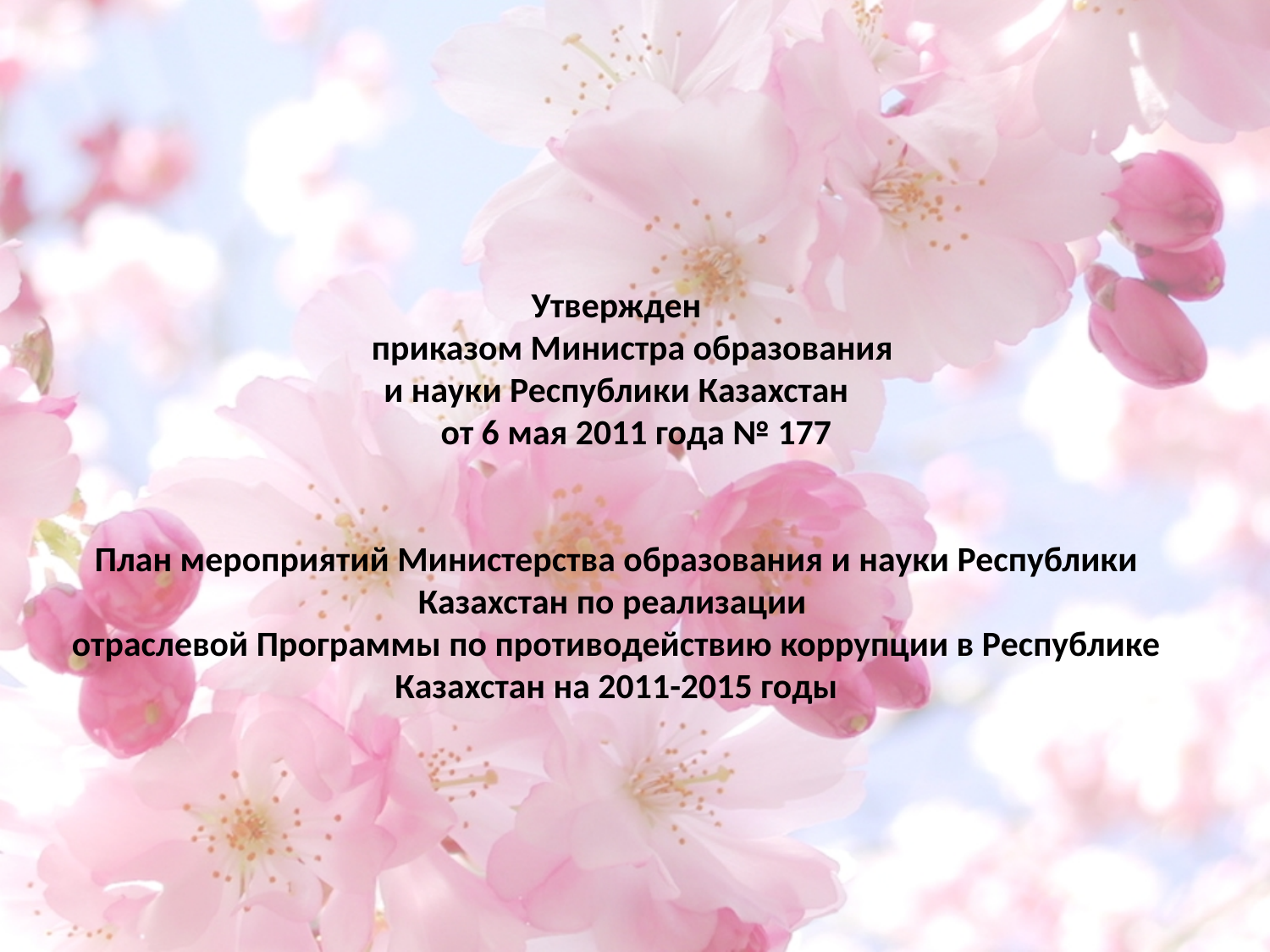

# Утвержден приказом Министра образования и науки Республики Казахстан от 6 мая 2011 года № 177   План мероприятий Министерства образования и науки Республики Казахстан по реализации отраслевой Программы по противодействию коррупции в Республике Казахстан на 2011-2015 годы